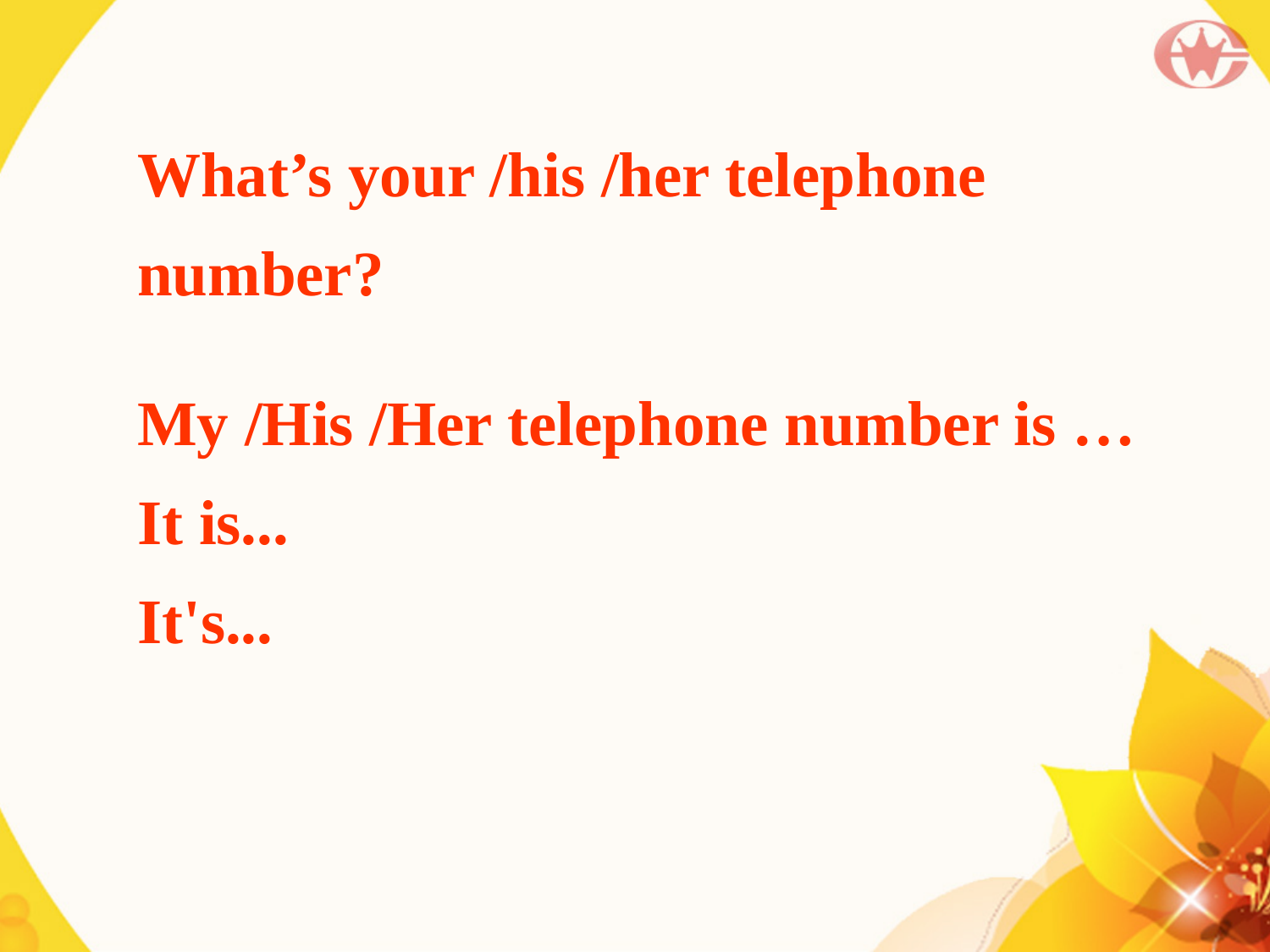

What’s your /his /her telephone
number?
My /His /Her telephone number is …
It is...
It's...